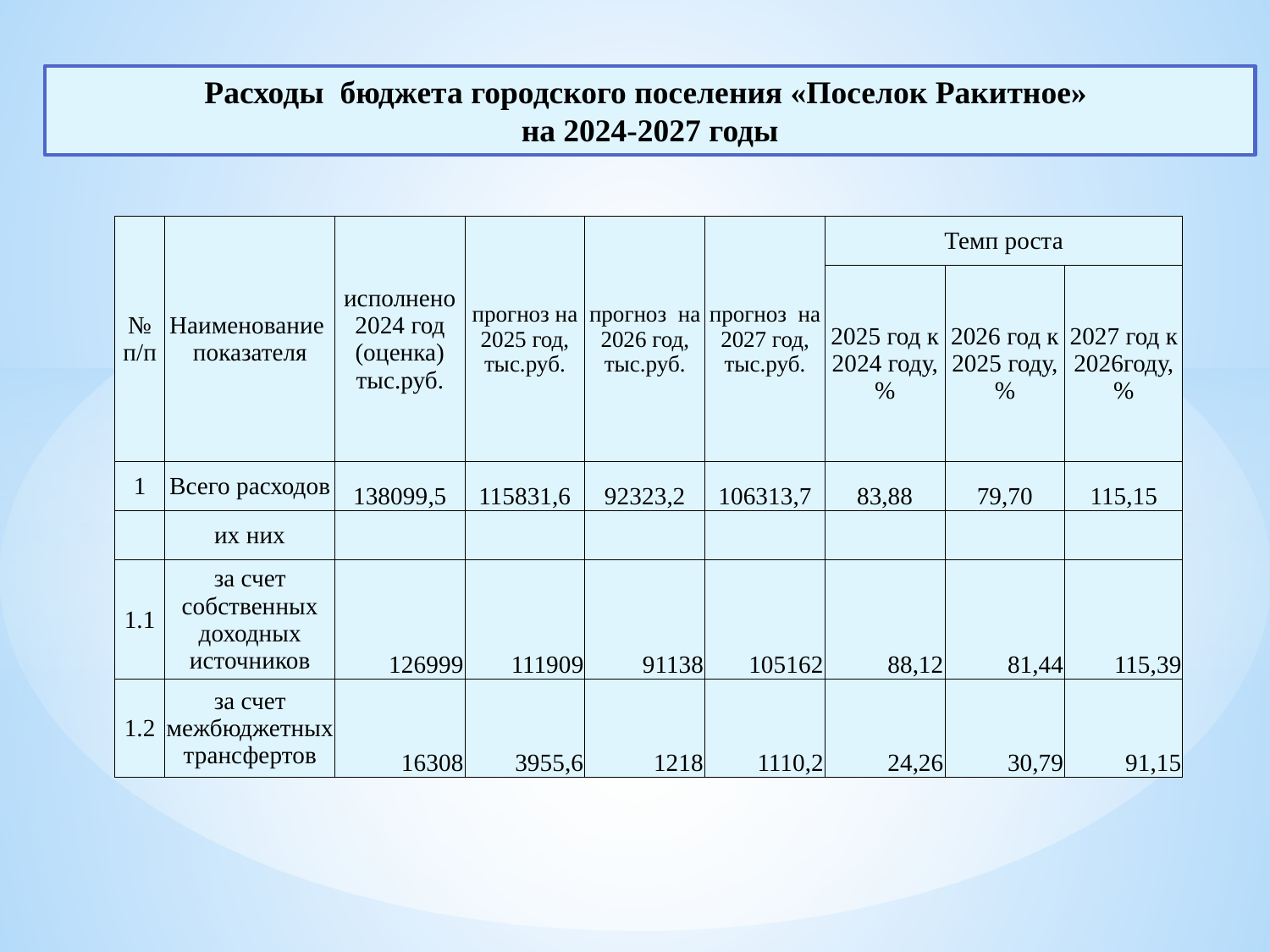

Расходы  бюджета городского поселения «Поселок Ракитное»
на 2024-2027 годы
| № п/п | Наименование показателя | исполнено 2024 год (оценка) тыс.руб. | прогноз на 2025 год, тыс.руб. | прогноз на 2026 год, тыс.руб. | прогноз на 2027 год, тыс.руб. | Темп роста |  |  |
| --- | --- | --- | --- | --- | --- | --- | --- | --- |
|  |  |  |  |  |  | 2025 год к 2024 году, % | 2026 год к 2025 году, % | 2027 год к 2026году, % |
| 1 | Всего расходов | 138099,5 | 115831,6 | 92323,2 | 106313,7 | 83,88 | 79,70 | 115,15 |
|  | их них |  |  |  |  |  |  |  |
| 1.1 | за счет собственных доходных источников | 126999 | 111909 | 91138 | 105162 | 88,12 | 81,44 | 115,39 |
| 1.2 | за счет межбюджетных трансфертов | 16308 | 3955,6 | 1218 | 1110,2 | 24,26 | 30,79 | 91,15 |